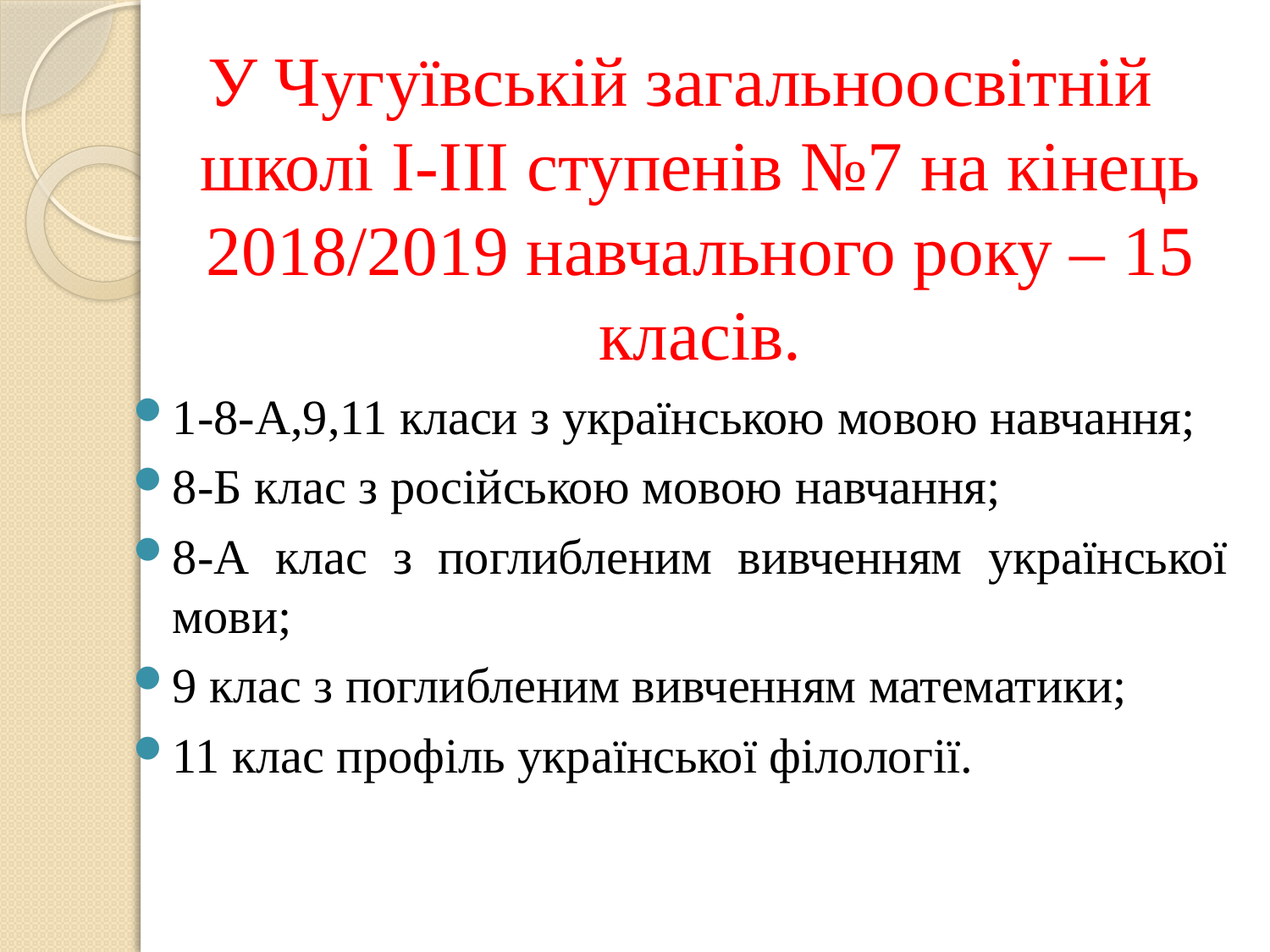

У Чугуївській загальноосвітній школі I-III ступенів №7 на кінець 2018/2019 навчального року – 15 класів.
1-8-А,9,11 класи з українською мовою навчання;
8-Б клас з російською мовою навчання;
8-А клас з поглибленим вивченням української мови;
9 клас з поглибленим вивченням математики;
11 клас профіль української філології.